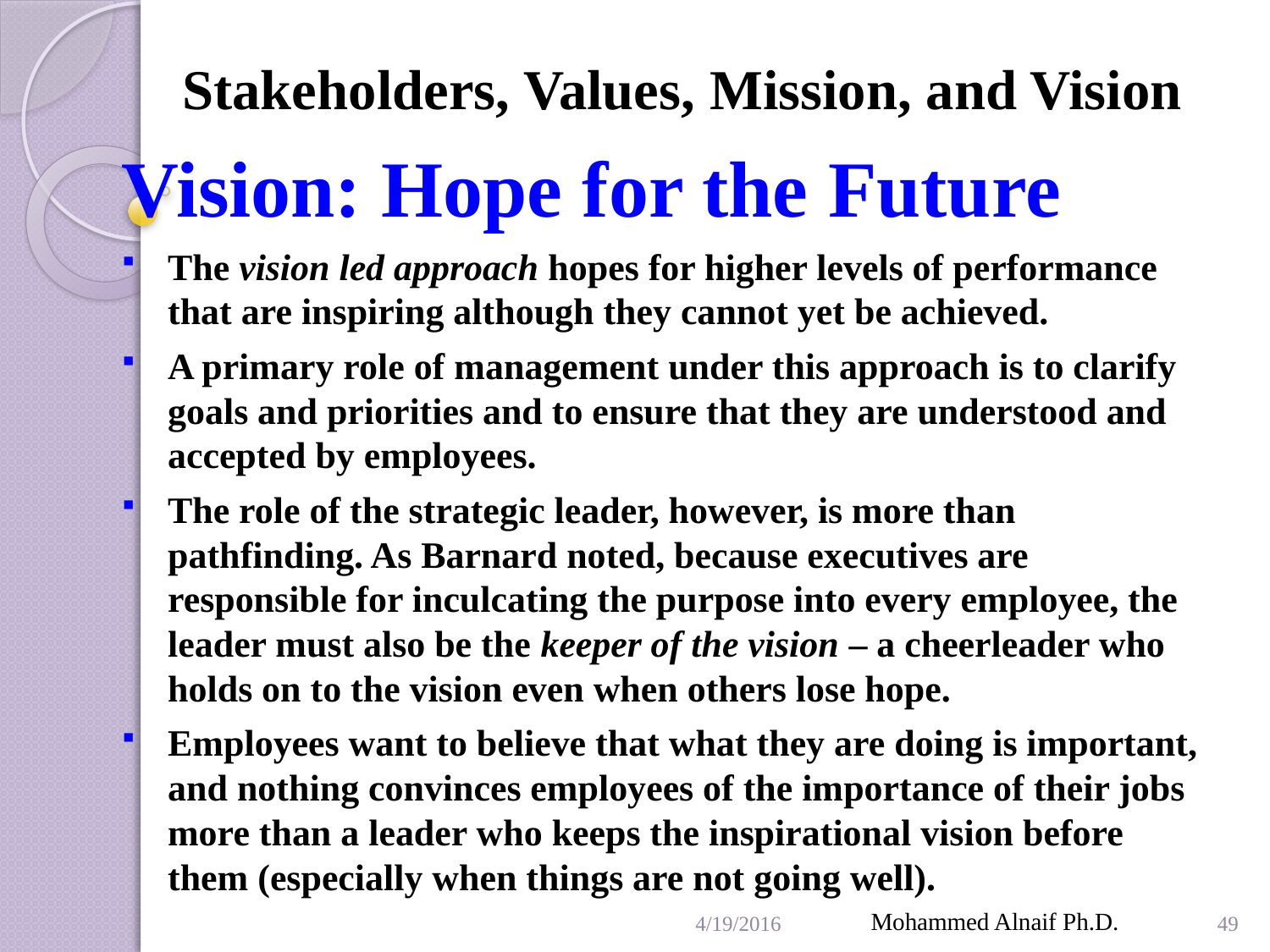

# Stakeholders, Values, Mission, and Vision
Vision: Hope for the Future
The vision led approach hopes for higher levels of performance that are inspiring although they cannot yet be achieved.
A primary role of management under this approach is to clarify goals and priorities and to ensure that they are understood and accepted by employees.
The role of the strategic leader, however, is more than pathfinding. As Barnard noted, because executives are responsible for inculcating the purpose into every employee, the leader must also be the keeper of the vision – a cheerleader who holds on to the vision even when others lose hope.
Employees want to believe that what they are doing is important, and nothing convinces employees of the importance of their jobs more than a leader who keeps the inspirational vision before them (especially when things are not going well).
4/19/2016
Mohammed Alnaif Ph.D.
49